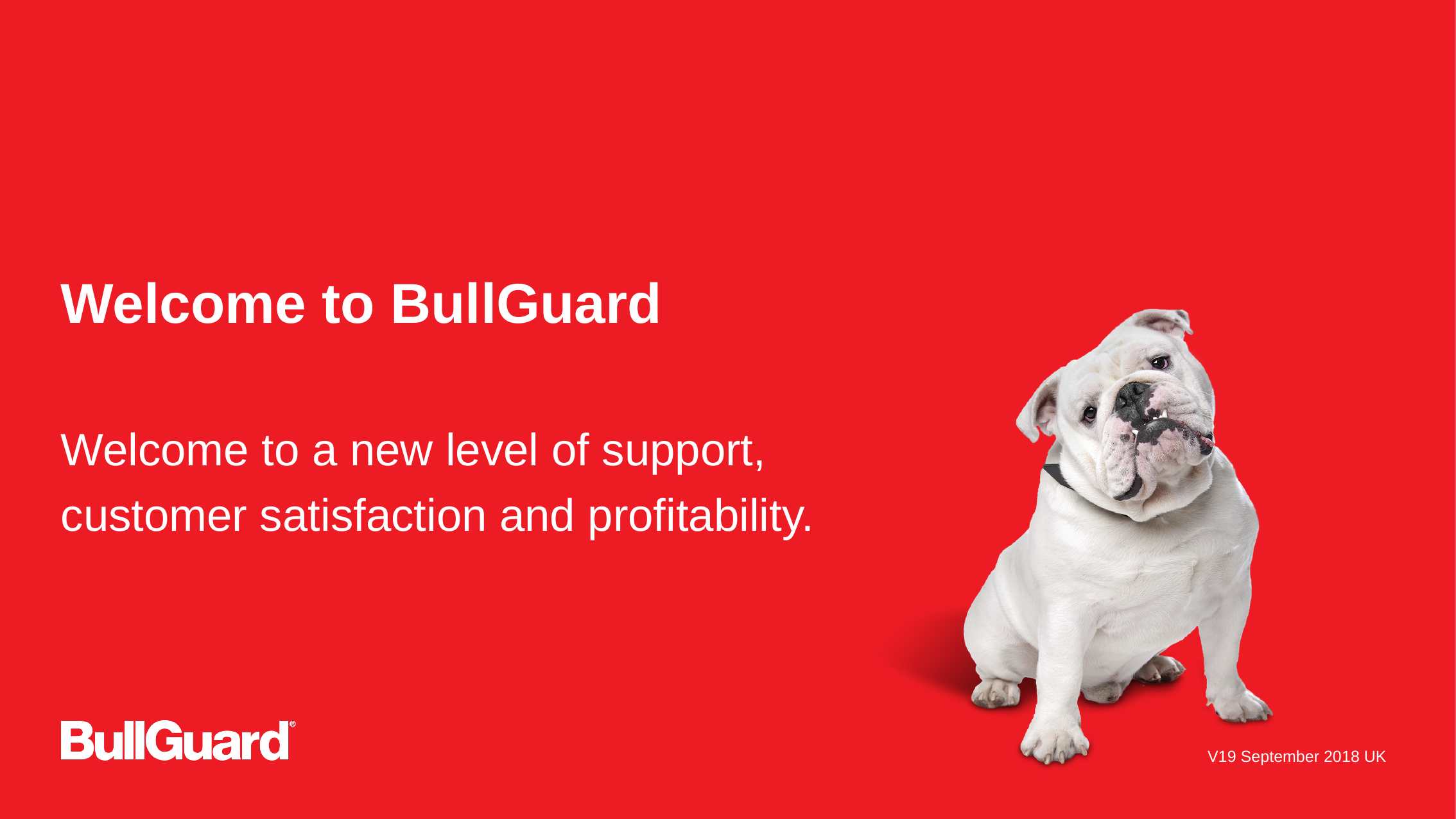

# Welcome to BullGuard
Welcome to a new level of support,
customer satisfaction and profitability.
V19 September 2018 UK